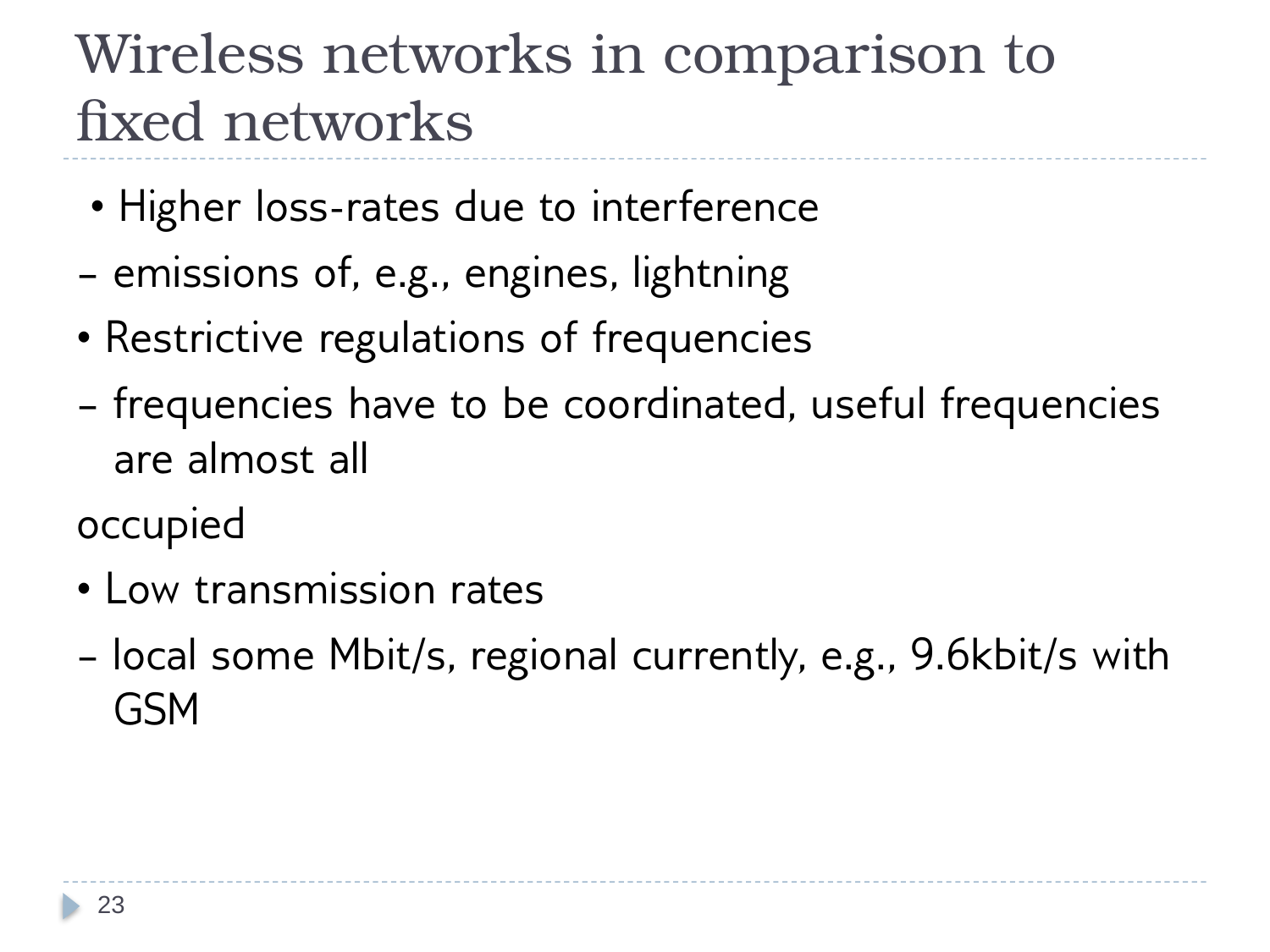

# Wireless networks in comparison to fixed networks
 • Higher loss-rates due to interference
– emissions of, e.g., engines, lightning
• Restrictive regulations of frequencies
– frequencies have to be coordinated, useful frequencies are almost all
occupied
• Low transmission rates
– local some Mbit/s, regional currently, e.g., 9.6kbit/s with GSM
23